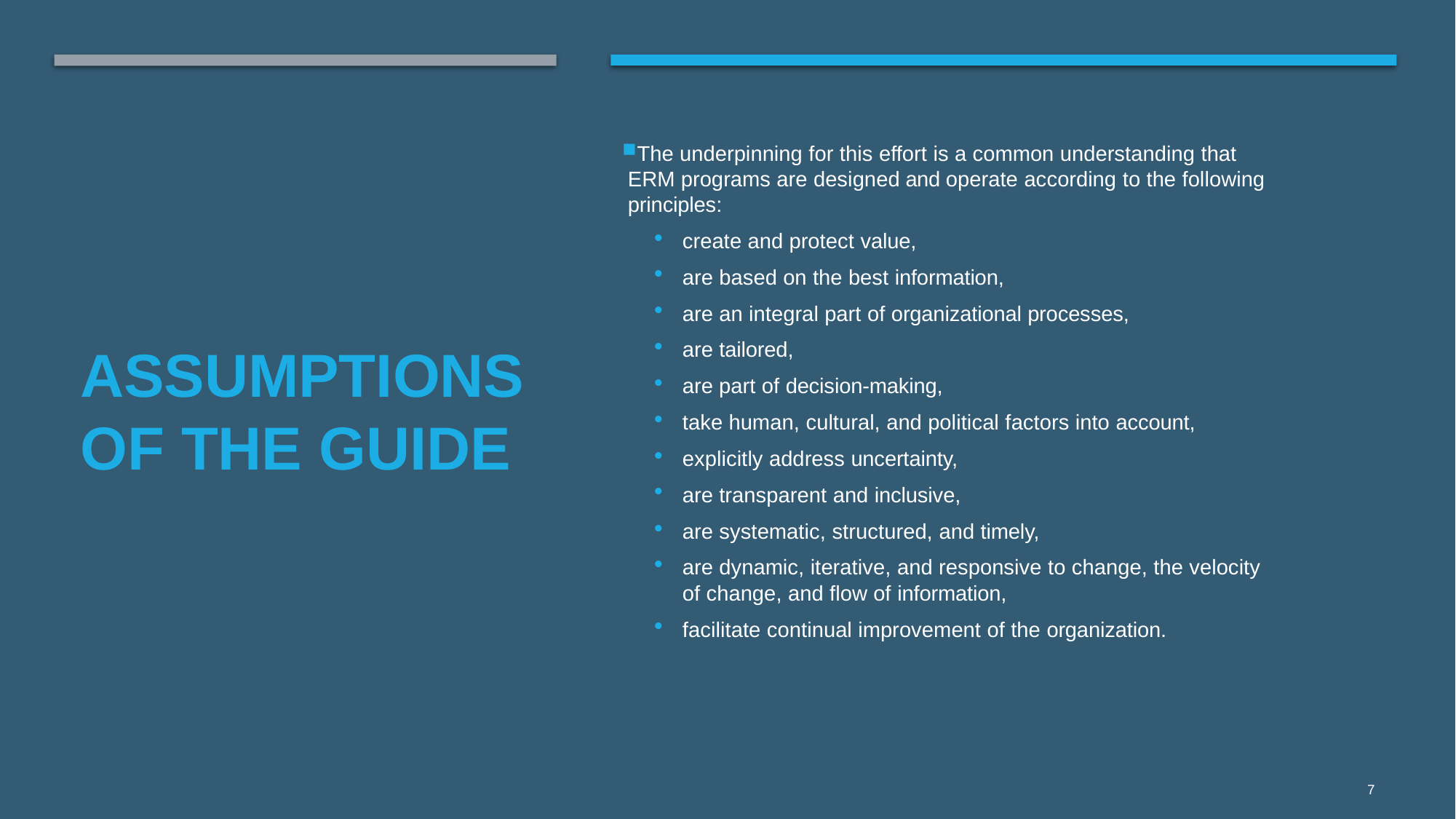

The underpinning for this effort is a common understanding that ERM programs are designed and operate according to the following principles:
create and protect value,
are based on the best information,
are an integral part of organizational processes,
are tailored,
are part of decision-making,
take human, cultural, and political factors into account,
explicitly address uncertainty,
are transparent and inclusive,
are systematic, structured, and timely,
are dynamic, iterative, and responsive to change, the velocity of change, and flow of information,
facilitate continual improvement of the organization.

# Assumptions of the guide
7